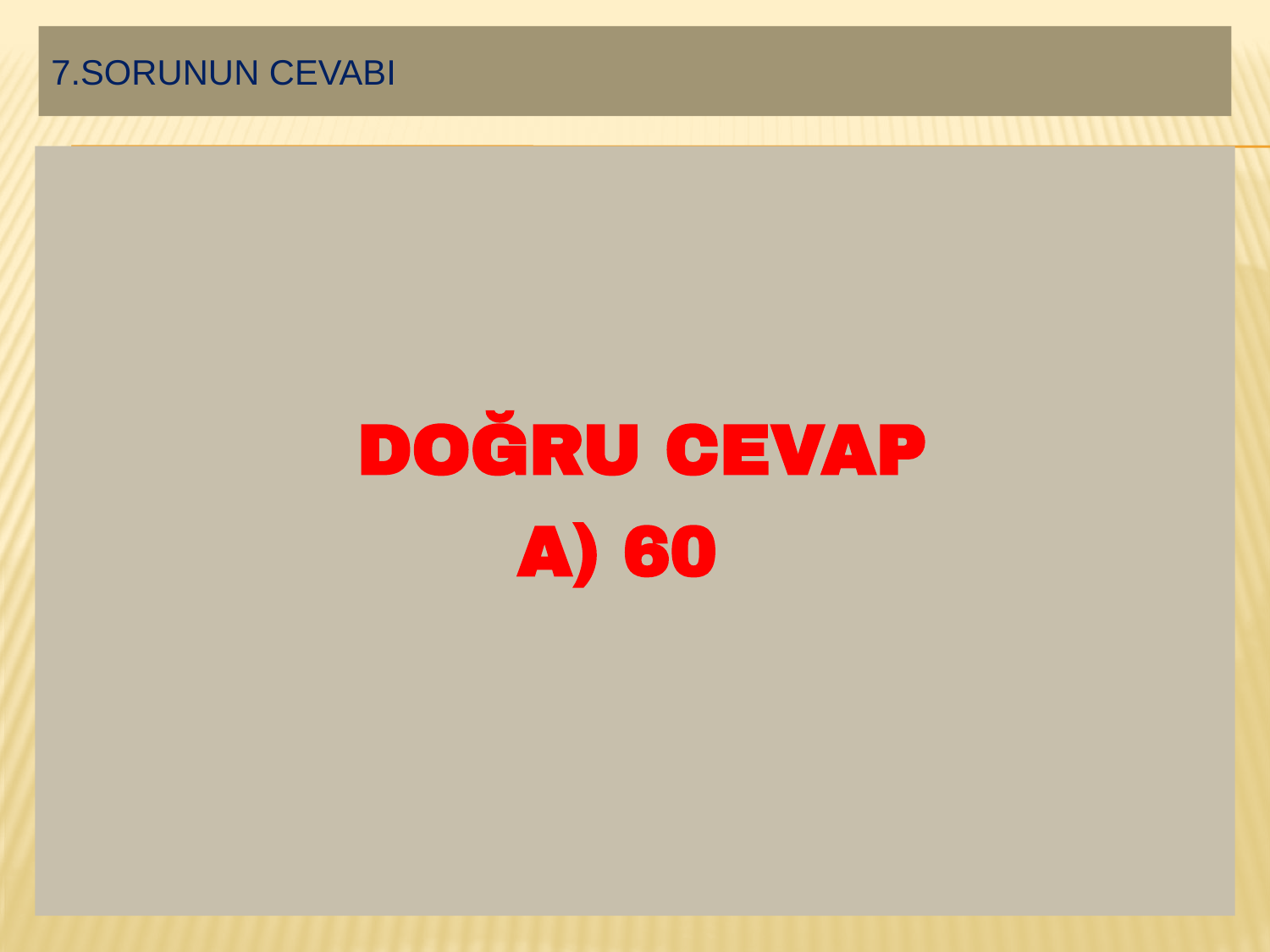

# 7.SORUNUN CEVABI

           DOĞRU CEVAP
                    A) 60